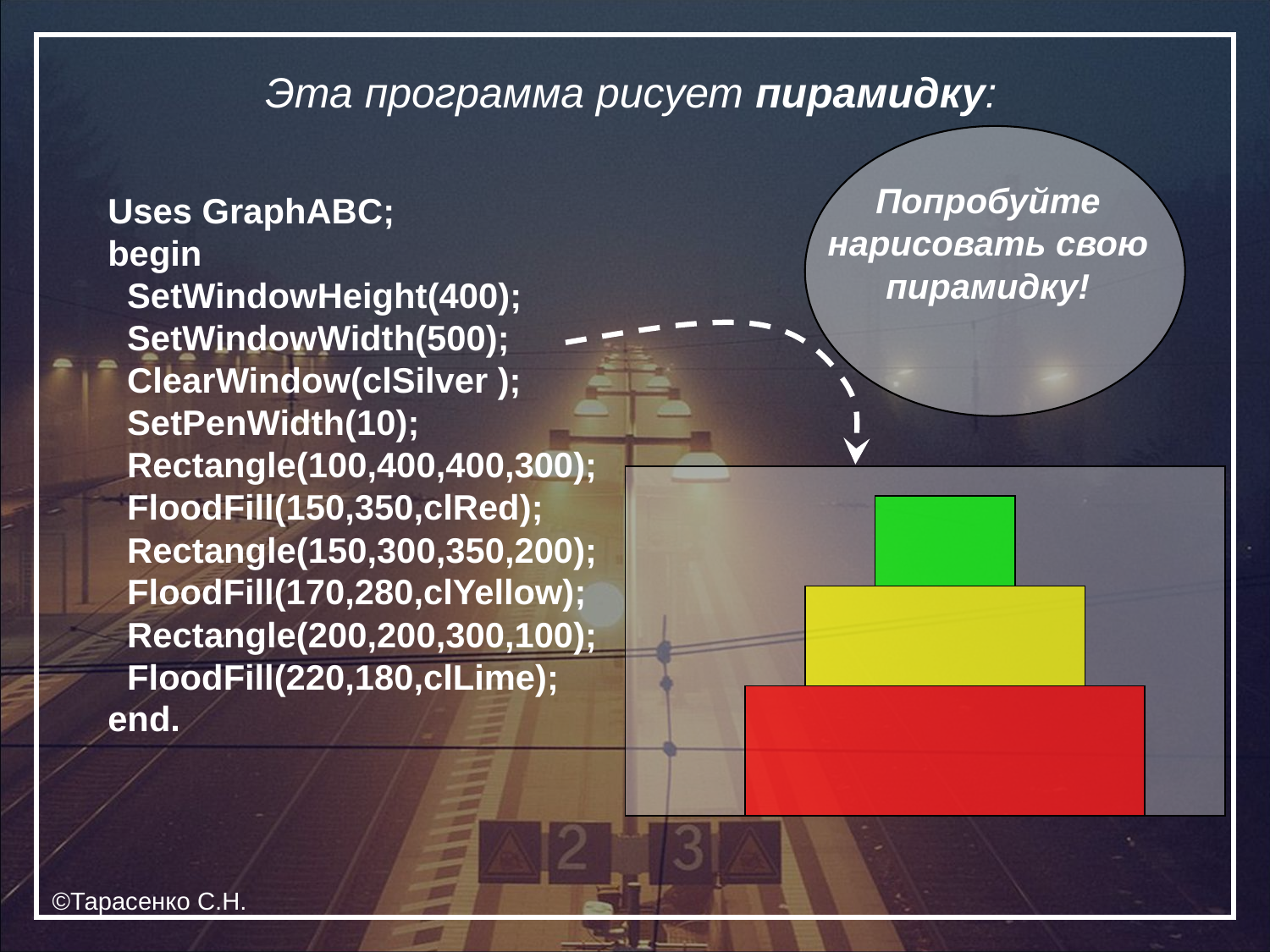

# Эта программа рисует пирамидку:

Попробуйте нарисовать свою пирамидку!
Uses GraphABC;
begin
  SetWindowHeight(400);
  SetWindowWidth(500);
  ClearWindow(clSilver );
  SetPenWidth(10);
  Rectangle(100,400,400,300);
  FloodFill(150,350,clRed);
  Rectangle(150,300,350,200);
  FloodFill(170,280,clYellow);
  Rectangle(200,200,300,100);
  FloodFill(220,180,clLime);
end.